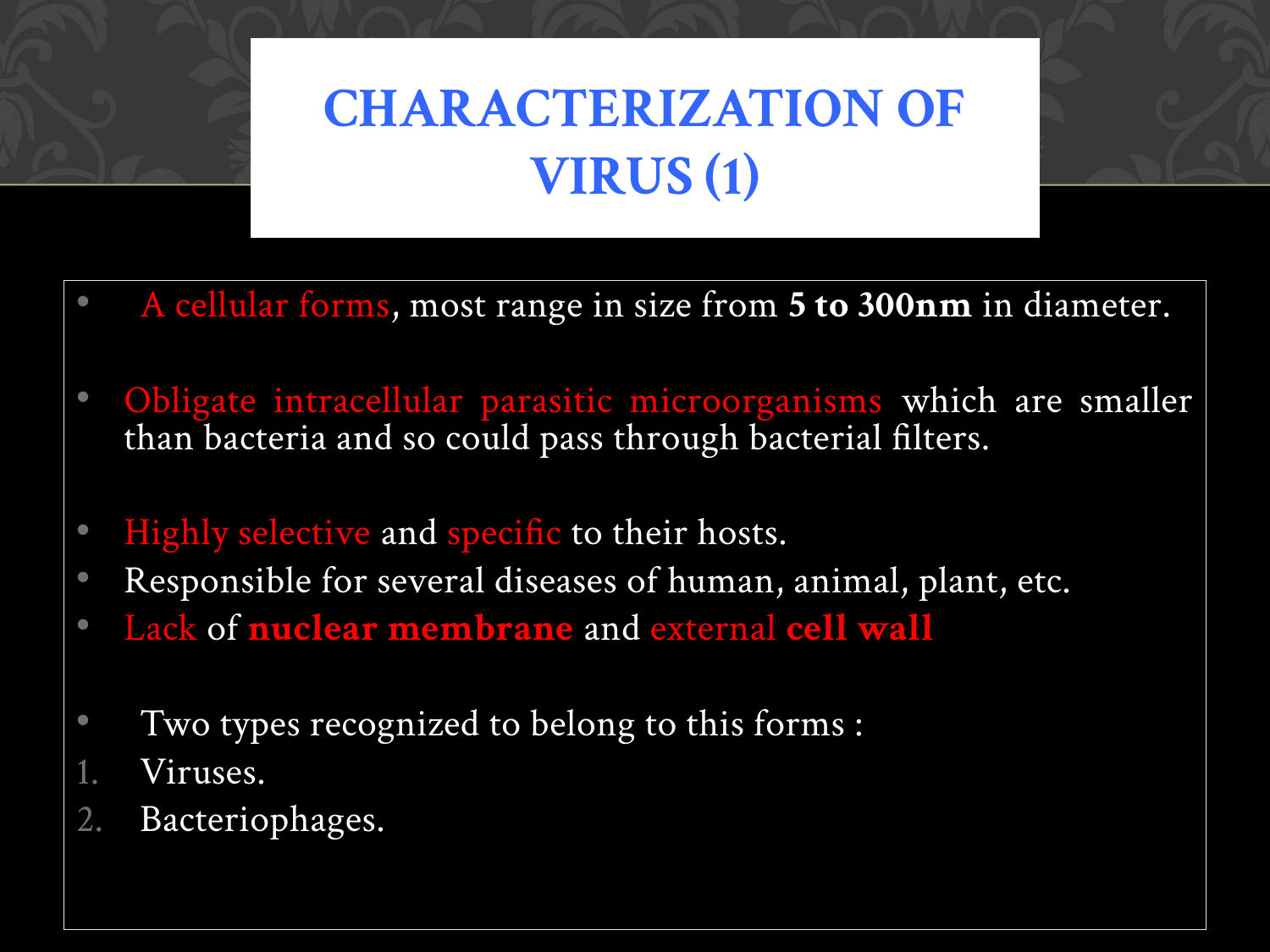

# Characterization of virus (1)
A cellular forms, most range in size from 5 to 300nm in diameter.

Obligate intracellular parasitic microorganisms which are smaller than bacteria and so could pass through bacterial filters.

Highly selective and specific to their hosts.
Responsible for several diseases of human, animal, plant, etc.
Lack of nuclear membrane and external cell wall

Two types recognized to belong to this forms :
Viruses.
Bacteriophages.